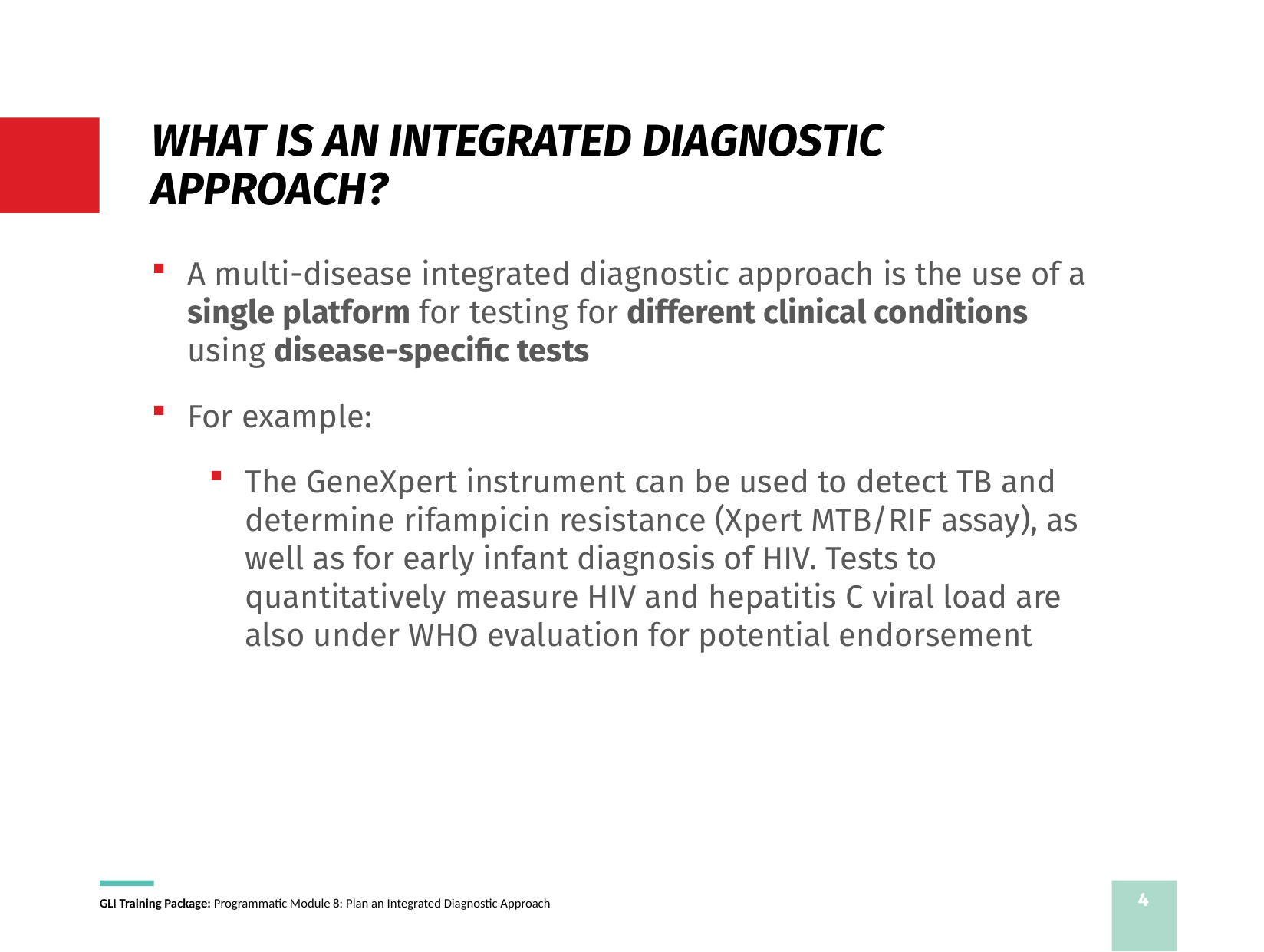

# WHAT IS AN INTEGRATED DIAGNOSTIC APPROACH?
A multi-disease integrated diagnostic approach is the use of a single platform for testing for different clinical conditions using disease-specific tests
For example:
The GeneXpert instrument can be used to detect TB and determine rifampicin resistance (Xpert MTB/RIF assay), as well as for early infant diagnosis of HIV. Tests to quantitatively measure HIV and hepatitis C viral load are also under WHO evaluation for potential endorsement